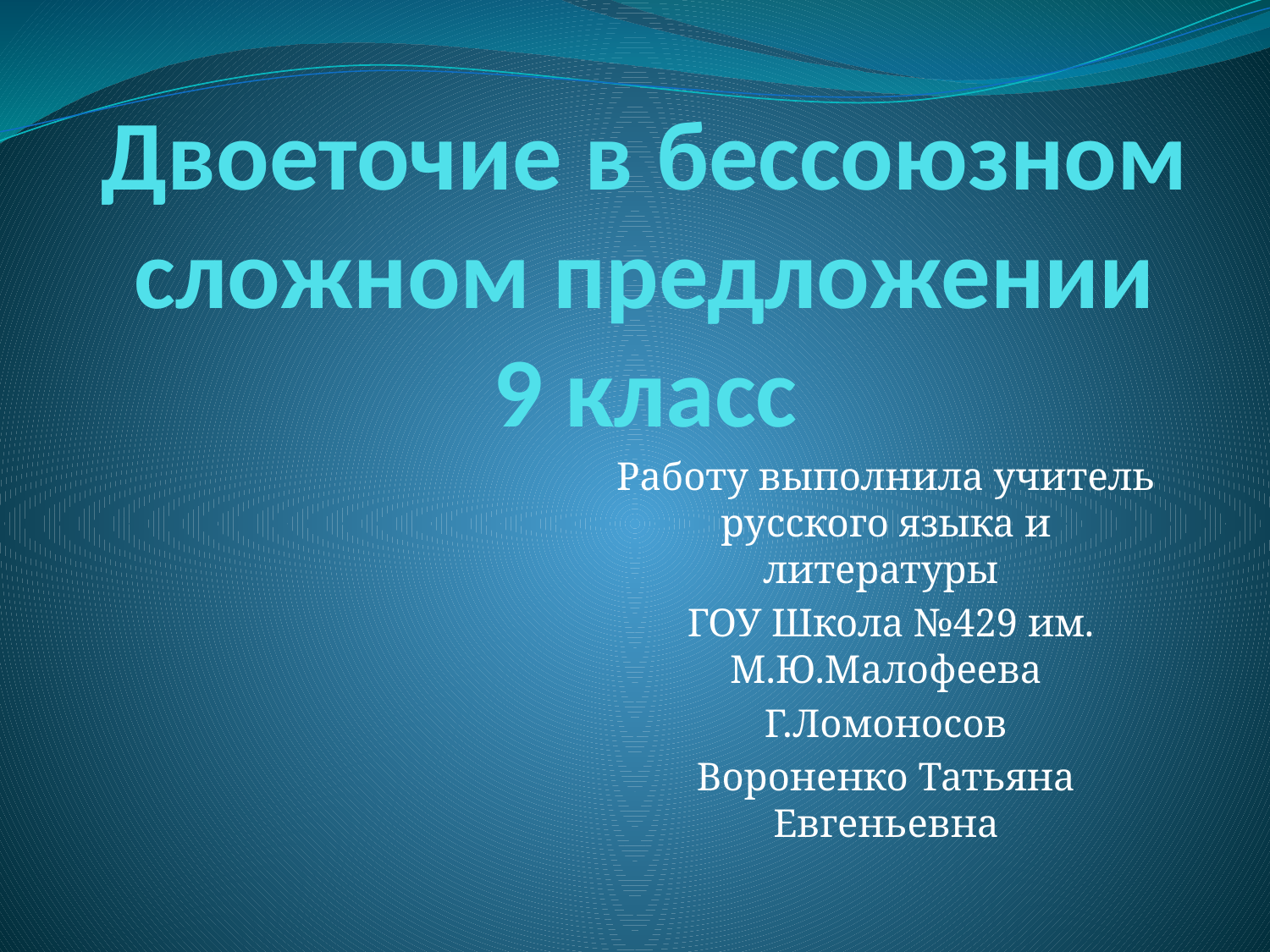

# Двоеточие в бессоюзном сложном предложении 9 класс
Работу выполнила учитель русского языка и литературы
 ГОУ Школа №429 им. М.Ю.Малофеева
Г.Ломоносов
Вороненко Татьяна Евгеньевна